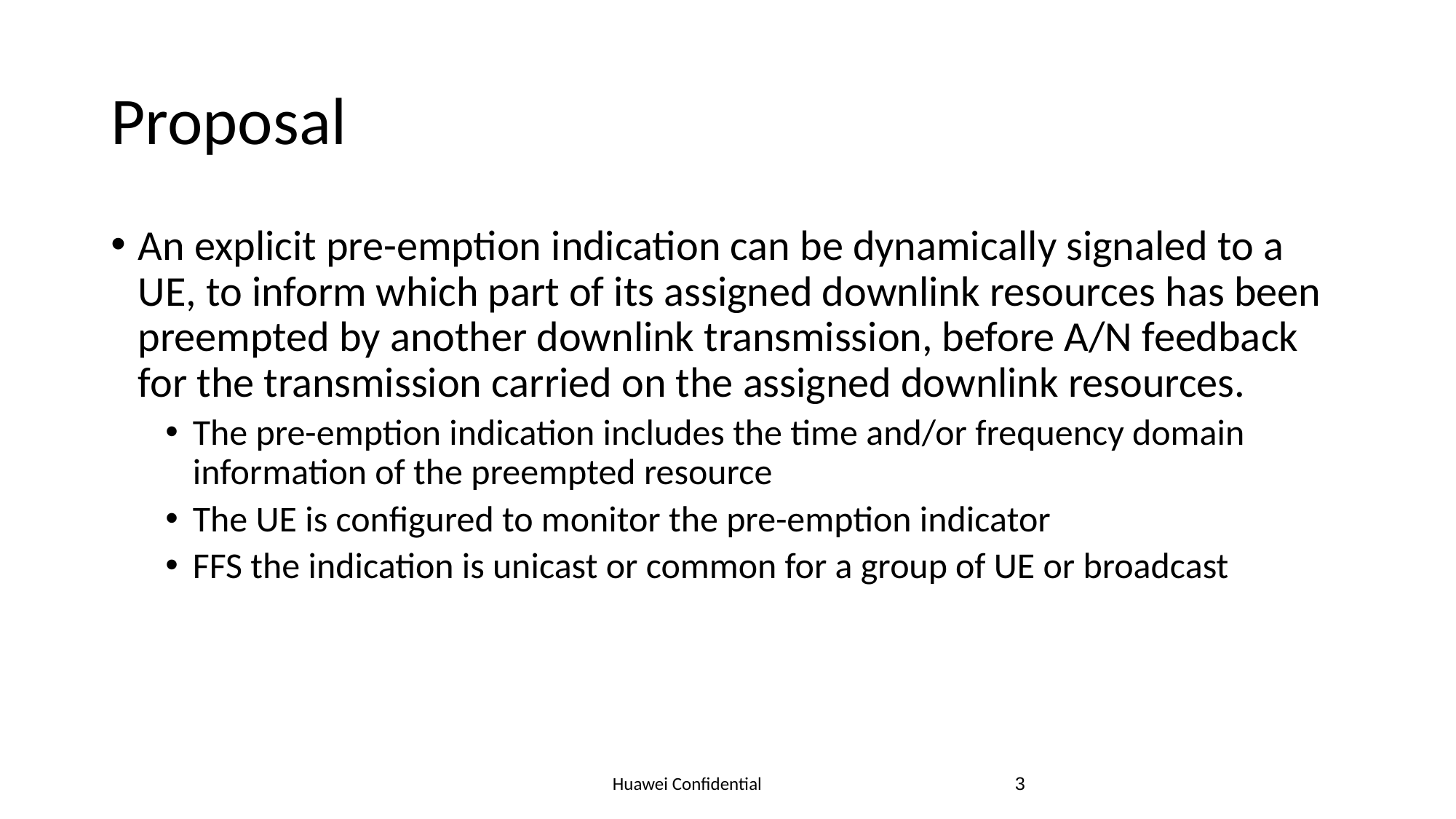

# Proposal
An explicit pre-emption indication can be dynamically signaled to a UE, to inform which part of its assigned downlink resources has been preempted by another downlink transmission, before A/N feedback for the transmission carried on the assigned downlink resources.
The pre-emption indication includes the time and/or frequency domain information of the preempted resource
The UE is configured to monitor the pre-emption indicator
FFS the indication is unicast or common for a group of UE or broadcast